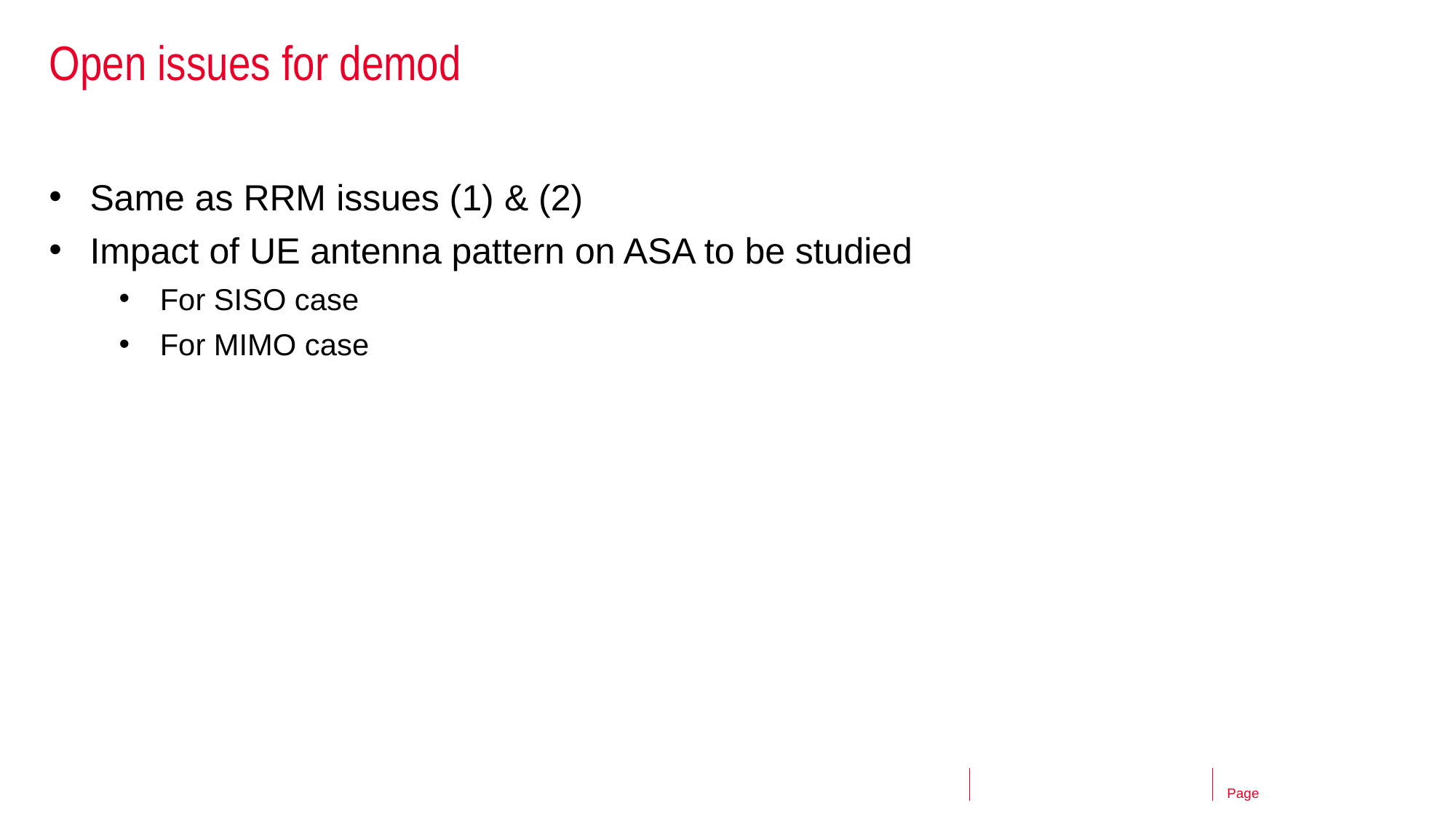

# Open issues for demod
Same as RRM issues (1) & (2)
Impact of UE antenna pattern on ASA to be studied
For SISO case
For MIMO case